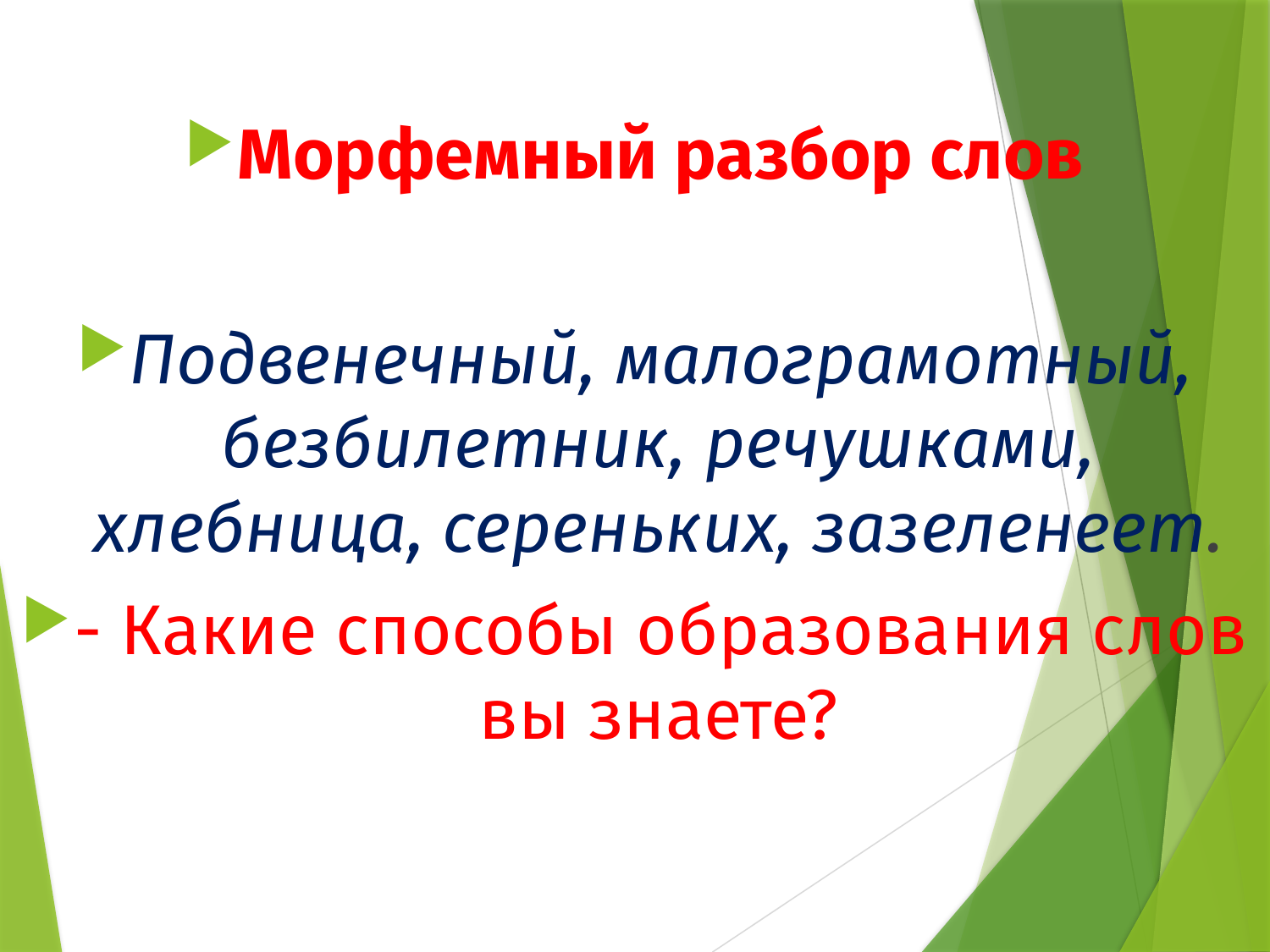

Морфемный разбор слов

Подвенечный, малограмотный, безбилетник, речушками, хлебница, сереньких, зазеленеет.
- Какие способы образования слов вы знаете?